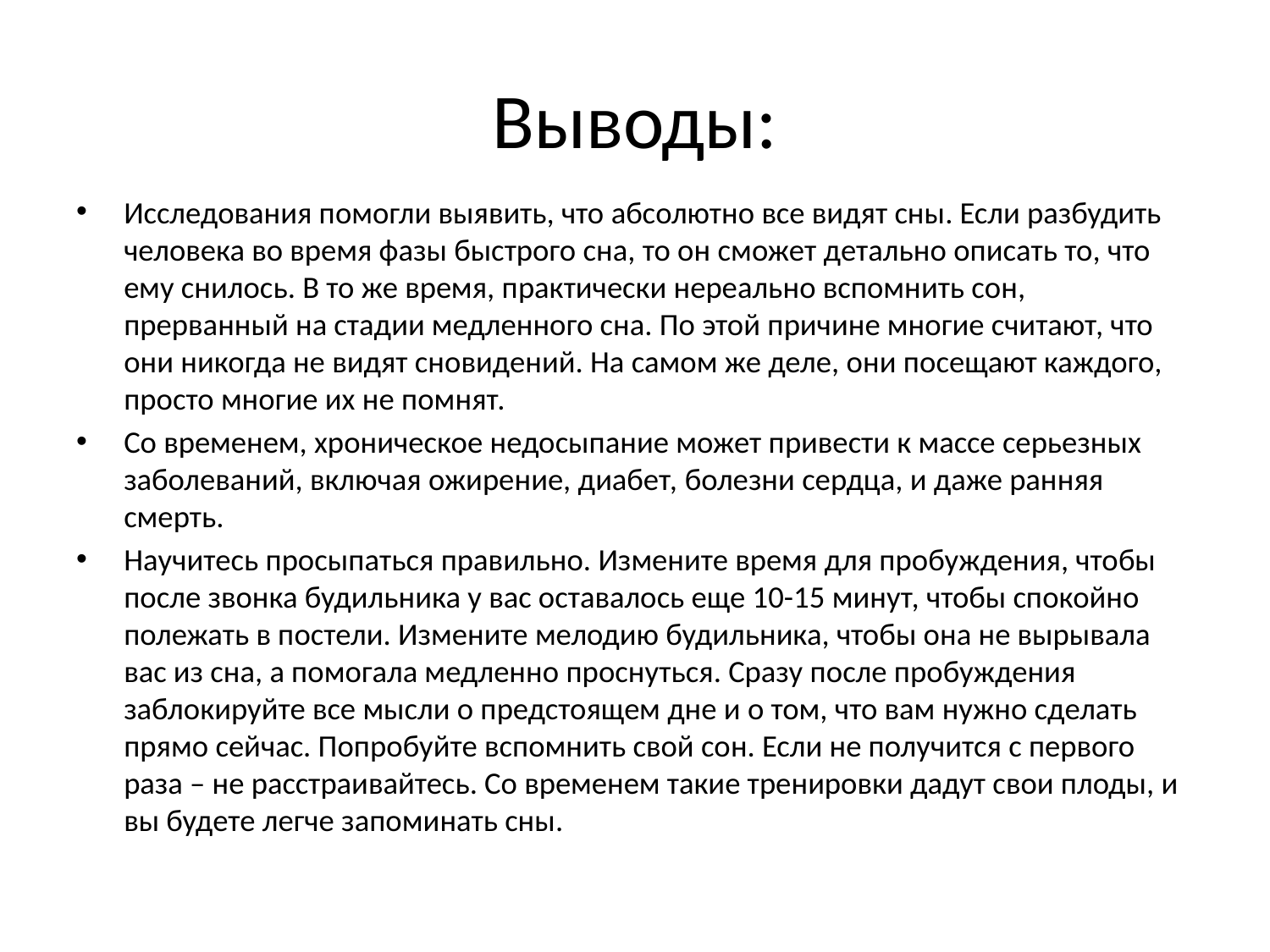

# Выводы:
Исследования помогли выявить, что абсолютно все видят сны. Если разбудить человека во время фазы быстрого сна, то он сможет детально описать то, что ему снилось. В то же время, практически нереально вспомнить сон, прерванный на стадии медленного сна. По этой причине многие считают, что они никогда не видят сновидений. На самом же деле, они посещают каждого, просто многие их не помнят.
Со временем, хроническое недосыпание может привести к массе серьезных заболеваний, включая ожирение, диабет, болезни сердца, и даже ранняя смерть.
Научитесь просыпаться правильно. Измените время для пробуждения, чтобы после звонка будильника у вас оставалось еще 10-15 минут, чтобы спокойно полежать в постели. Измените мелодию будильника, чтобы она не вырывала вас из сна, а помогала медленно проснуться. Сразу после пробуждения заблокируйте все мысли о предстоящем дне и о том, что вам нужно сделать прямо сейчас. Попробуйте вспомнить свой сон. Если не получится с первого раза – не расстраивайтесь. Со временем такие тренировки дадут свои плоды, и вы будете легче запоминать сны.